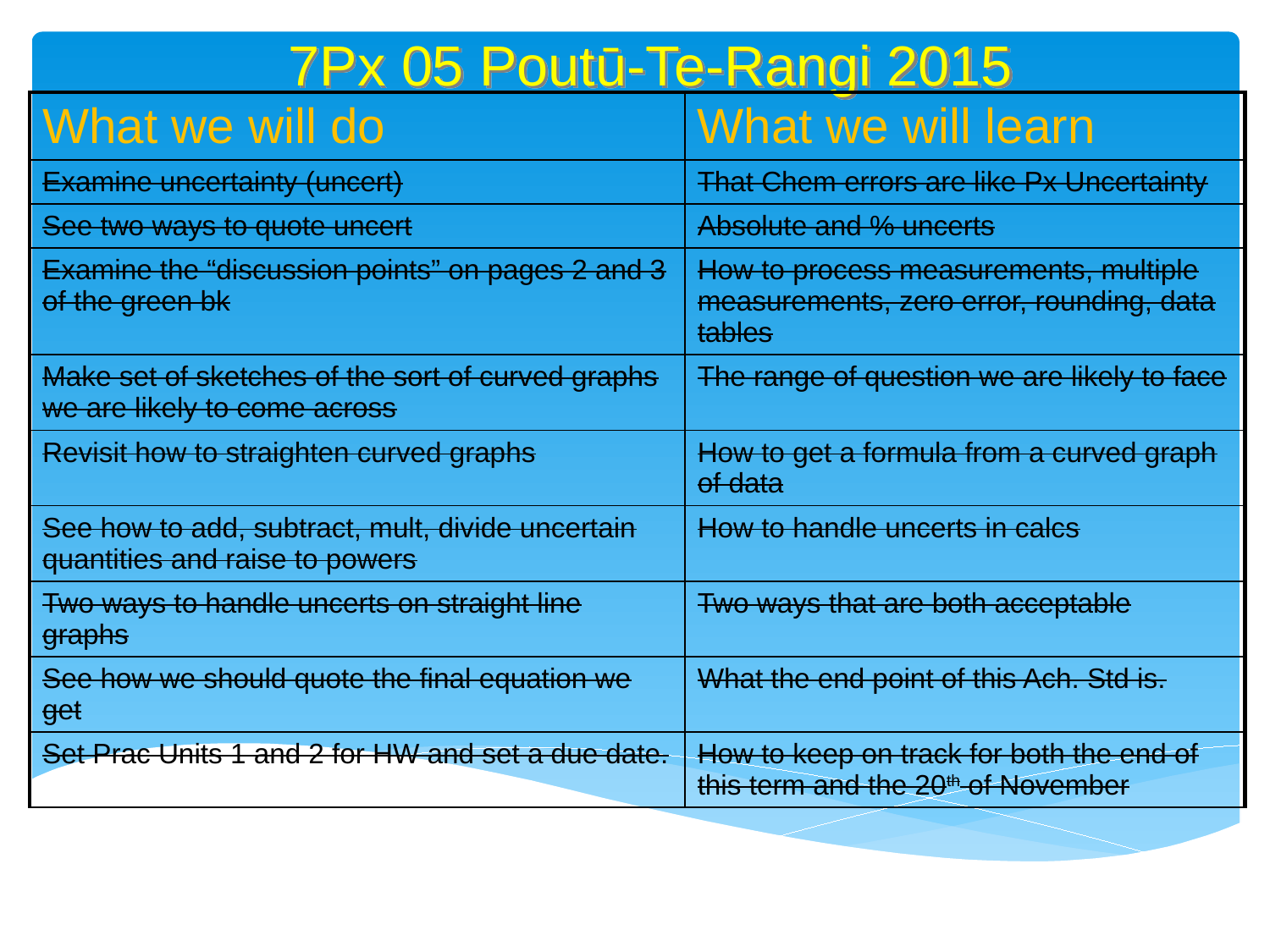

7Px 05 Poutū-Te-Rangi 2015
| What we will do | What we will learn |
| --- | --- |
| Examine uncertainty (uncert) | That Chem errors are like Px Uncertainty |
| See two ways to quote uncert | Absolute and % uncerts |
| Examine the “discussion points” on pages 2 and 3 of the green bk | How to process measurements, multiple measurements, zero error, rounding, data tables |
| Make set of sketches of the sort of curved graphs we are likely to come across | The range of question we are likely to face |
| Revisit how to straighten curved graphs | How to get a formula from a curved graph of data |
| See how to add, subtract, mult, divide uncertain quantities and raise to powers | How to handle uncerts in calcs |
| Two ways to handle uncerts on straight line graphs | Two ways that are both acceptable |
| See how we should quote the final equation we get | What the end point of this Ach. Std is. |
| Set Prac Units 1 and 2 for HW and set a due date. | How to keep on track for both the end of this term and the 20th of November |